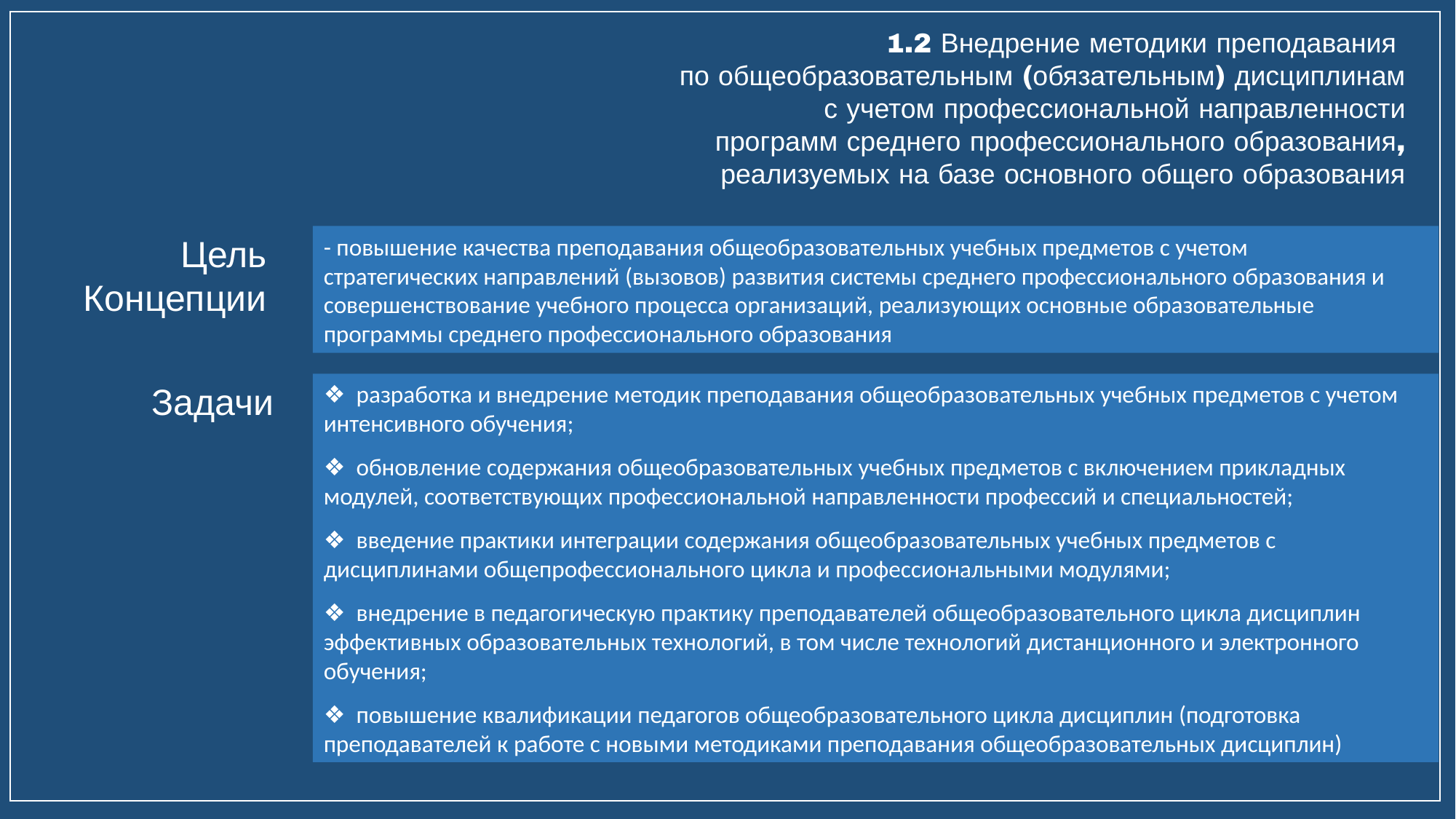

1.2 Внедрение методики преподавания
по общеобразовательным (обязательным) дисциплинам
с учетом профессиональной направленности
программ среднего профессионального образования,
реализуемых на базе основного общего образования
Цель
Концепции
- повышение качества преподавания общеобразовательных учебных предметов с учетом
стратегических направлений (вызовов) развития системы среднего профессионального образования и
совершенствование учебного процесса организаций, реализующих основные образовательные программы среднего профессионального образования
Задачи
❖  разработка и внедрение методик преподавания общеобразовательных учебных предметов с учетом интенсивного обучения;

❖  обновление содержания общеобразовательных учебных предметов с включением прикладных модулей, соответствующих профессиональной направленности профессий и специальностей;

❖  введение практики интеграции содержания общеобразовательных учебных предметов с дисциплинами общепрофессионального цикла и профессиональными модулями;

❖  внедрение в педагогическую практику преподавателей общеобразовательного цикла дисциплин эффективных образовательных технологий, в том числе технологий дистанционного и электронного обучения;

❖  повышение квалификации педагогов общеобразовательного цикла дисциплин (подготовка преподавателей к работе с новыми методиками преподавания общеобразовательных дисциплин)